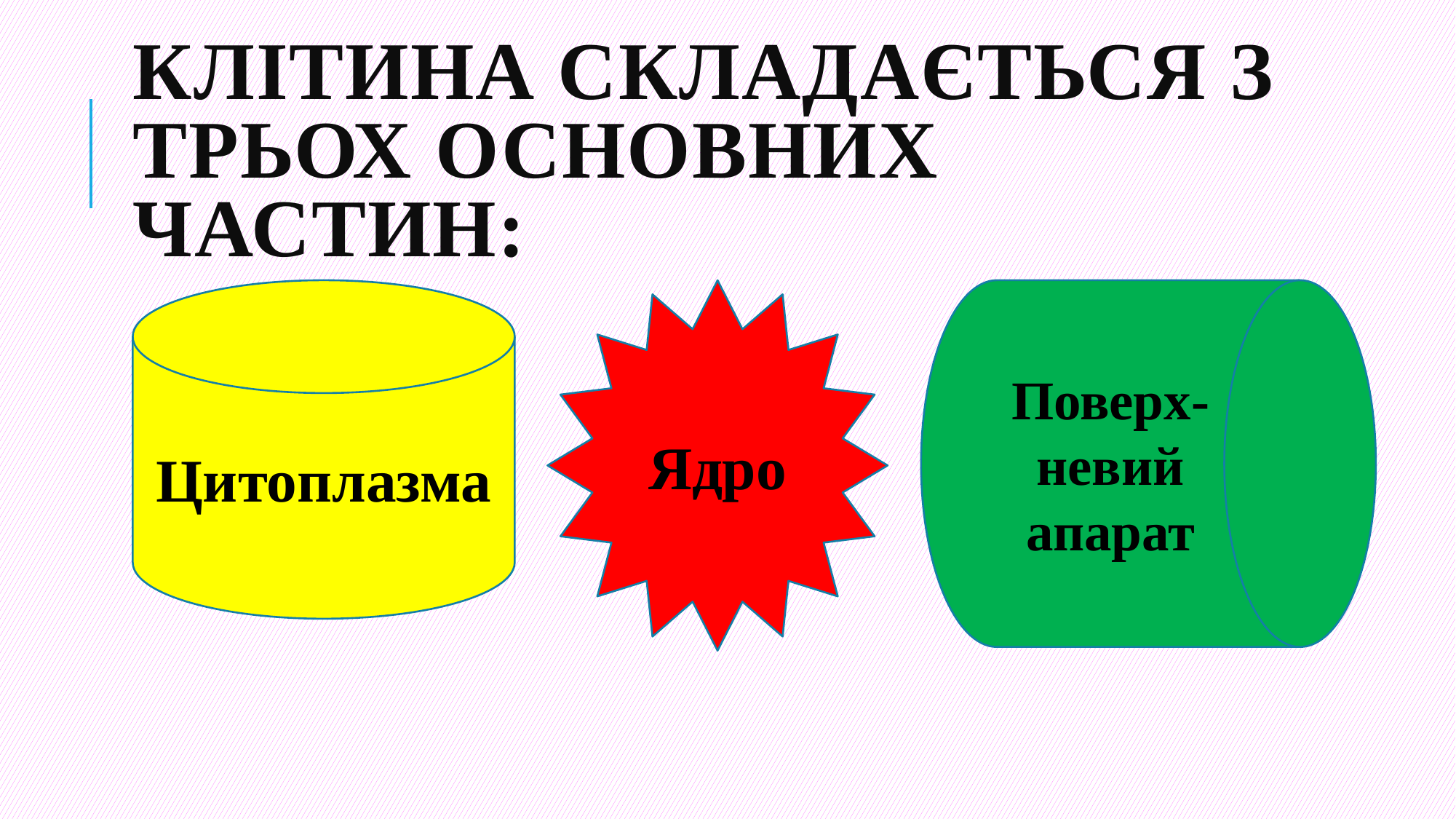

# Клітина складається з трьох основних  частин:

Цитоплазма
Ядро
Поверх-невий апарат